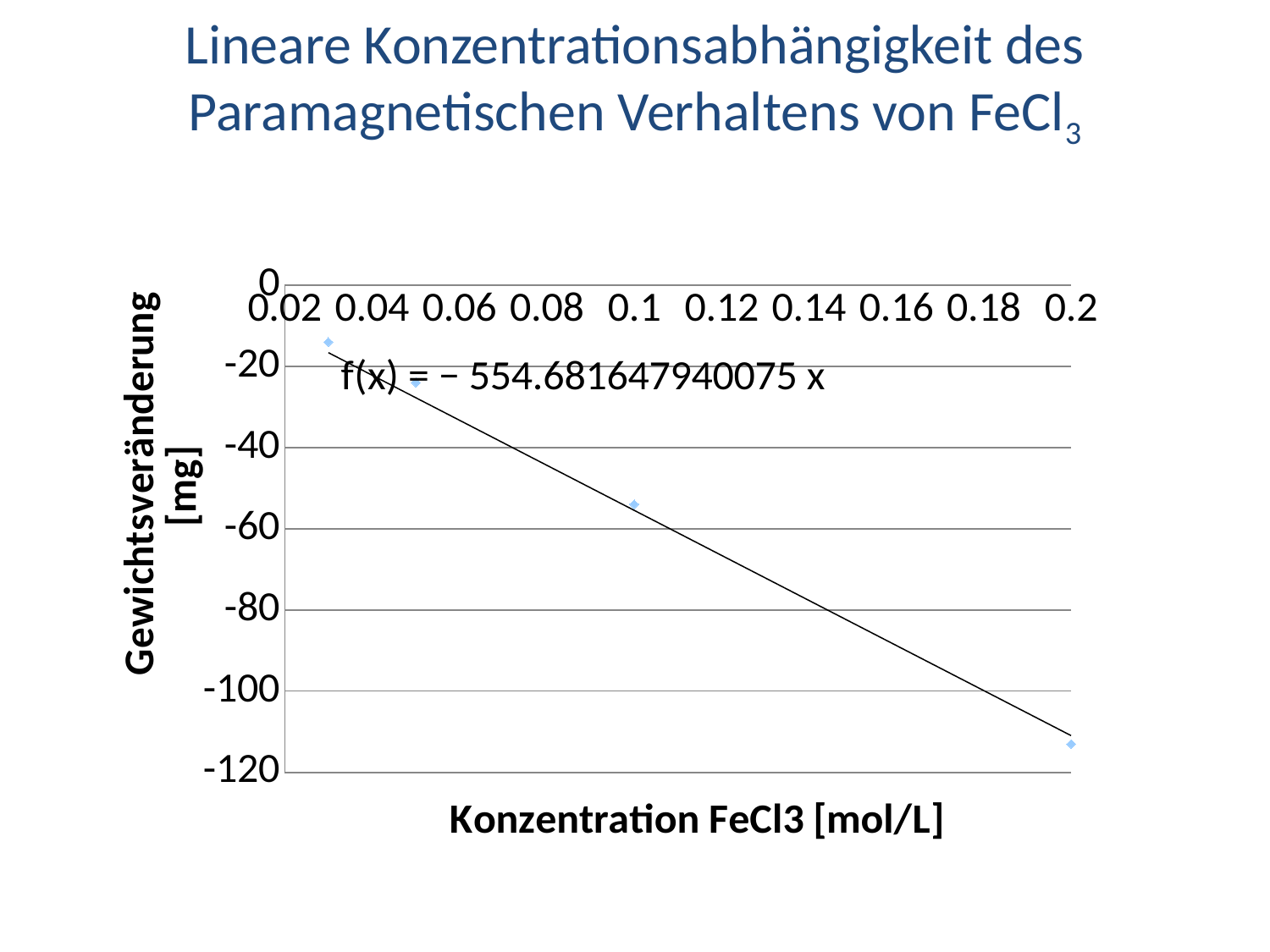

# Lineare Konzentrationsabhängigkeit des Paramagnetischen Verhaltens von FeCl3

### Chart

| Category |  |
|---|---|